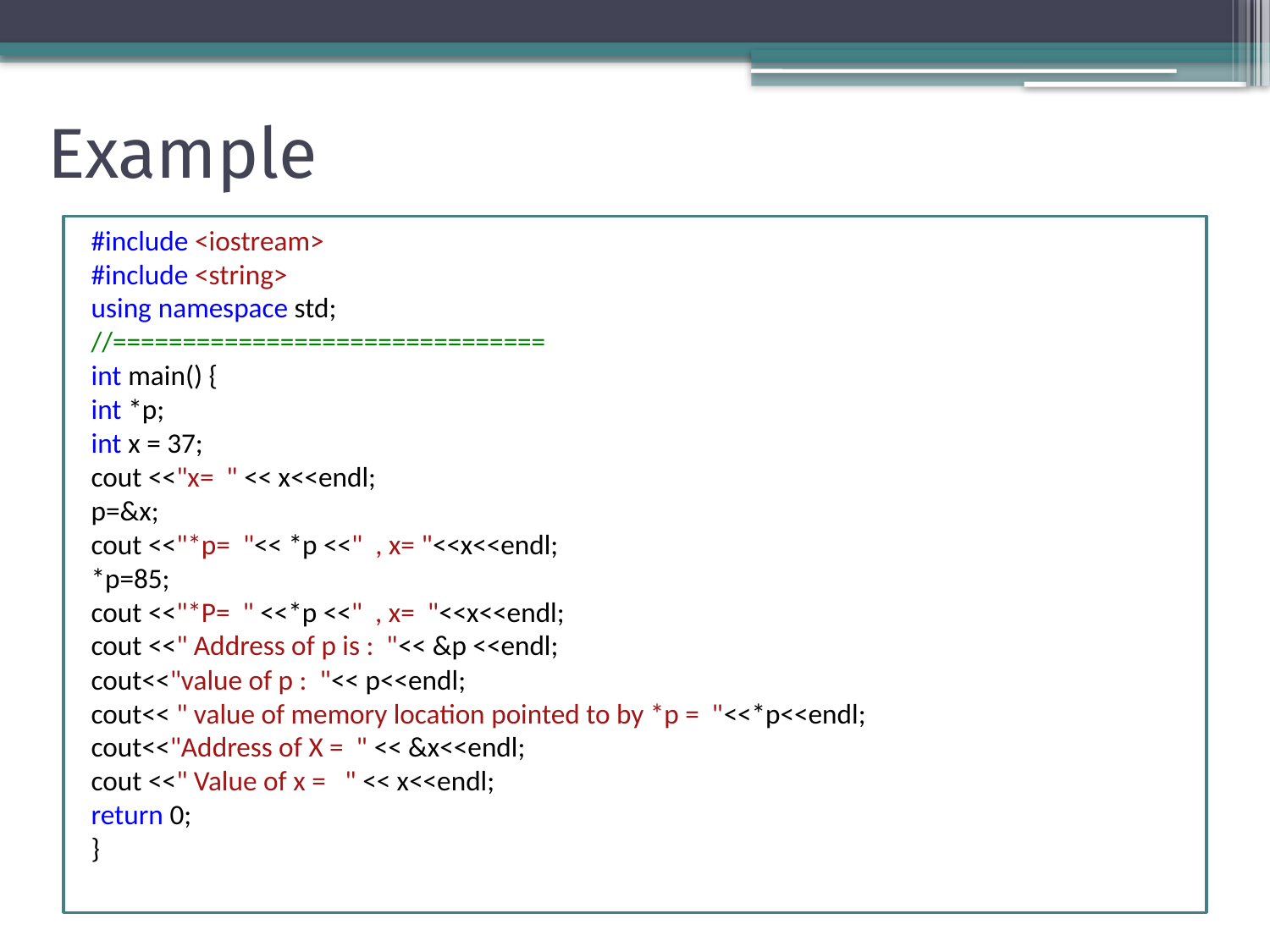

# Example
#include <iostream>
#include <string>
using namespace std;
//===============================
int main() {
int *p;
int x = 37;
cout <<"x=  " << x<<endl;
p=&x;
cout <<"*p=  "<< *p <<"  , x= "<<x<<endl;
*p=85;
cout <<"*P=  " <<*p <<"  , x=  "<<x<<endl;
cout <<" Address of p is :  "<< &p <<endl;
cout<<"value of p :  "<< p<<endl;
cout<< " value of memory location pointed to by *p =  "<<*p<<endl;
cout<<"Address of X =  " << &x<<endl;
cout <<" Value of x =   " << x<<endl;
return 0;
}